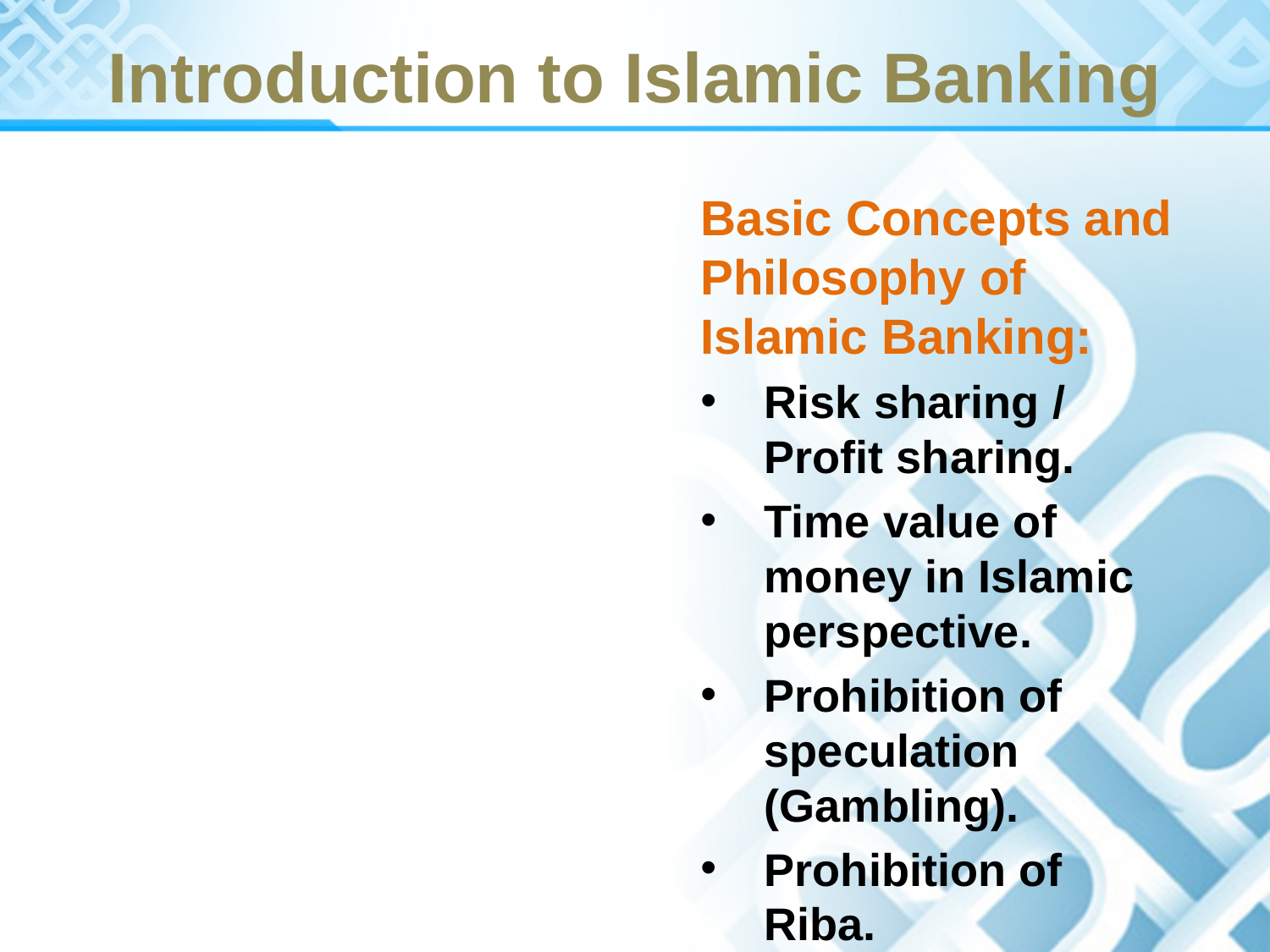

Introduction to Islamic Banking
Basic Concepts and Philosophy of Islamic Banking:
Risk sharing / Profit sharing.
Time value of money in Islamic perspective.
Prohibition of speculation (Gambling).
Prohibition of Riba.